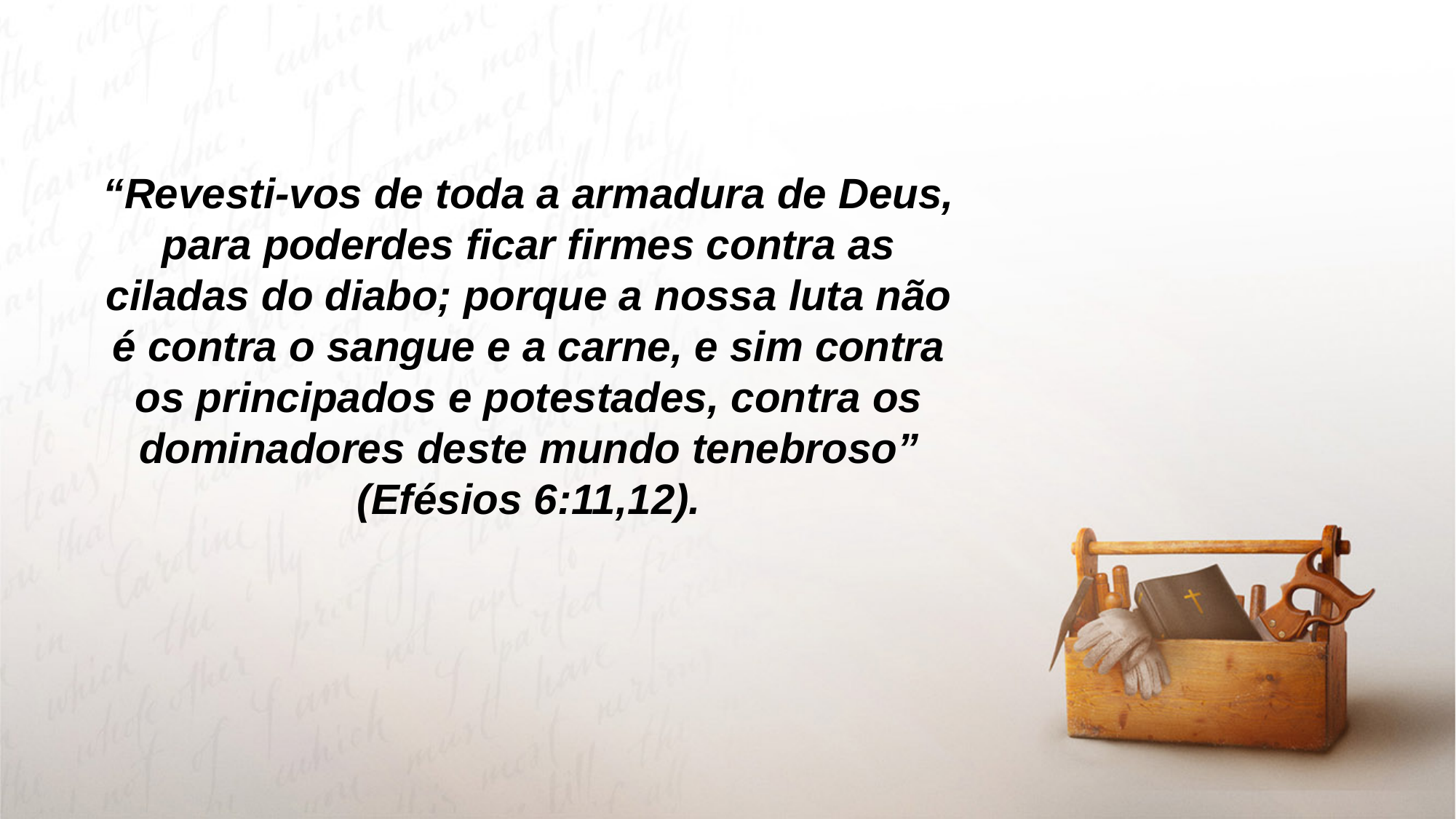

“Revesti-vos de toda a armadura de Deus, para poderdes ficar firmes contra as ciladas do diabo; porque a nossa luta não é contra o sangue e a carne, e sim contra os principados e potestades, contra os dominadores deste mundo tenebroso” (Efésios 6:11,12).